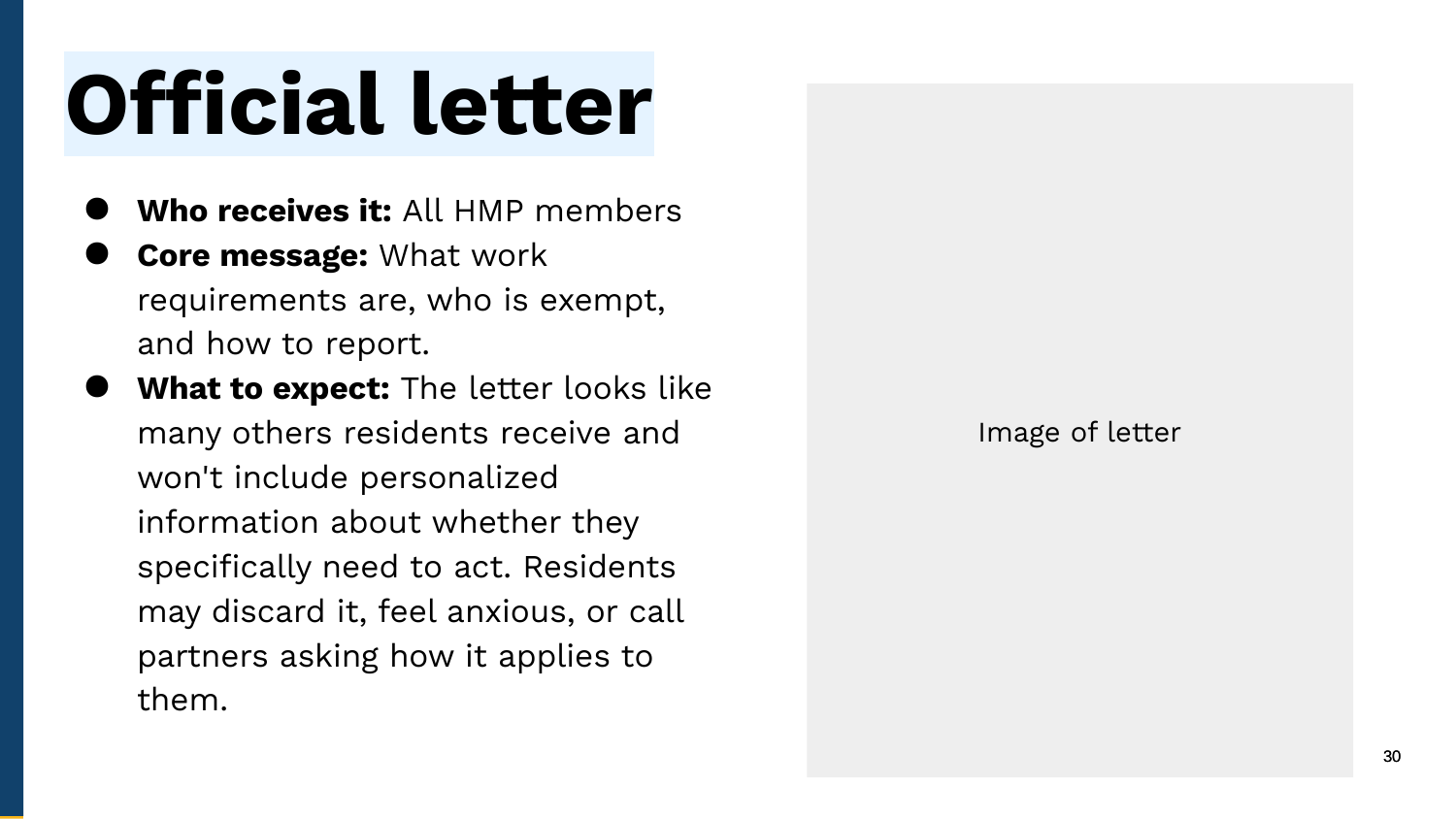

Official letter
Image of letter
Who receives it: All HMP members
Core message: What work requirements are, who is exempt, and how to report.
What to expect: The letter looks like many others residents receive and won't include personalized information about whether they specifically need to act. Residents may discard it, feel anxious, or call partners asking how it applies to them.
30
30